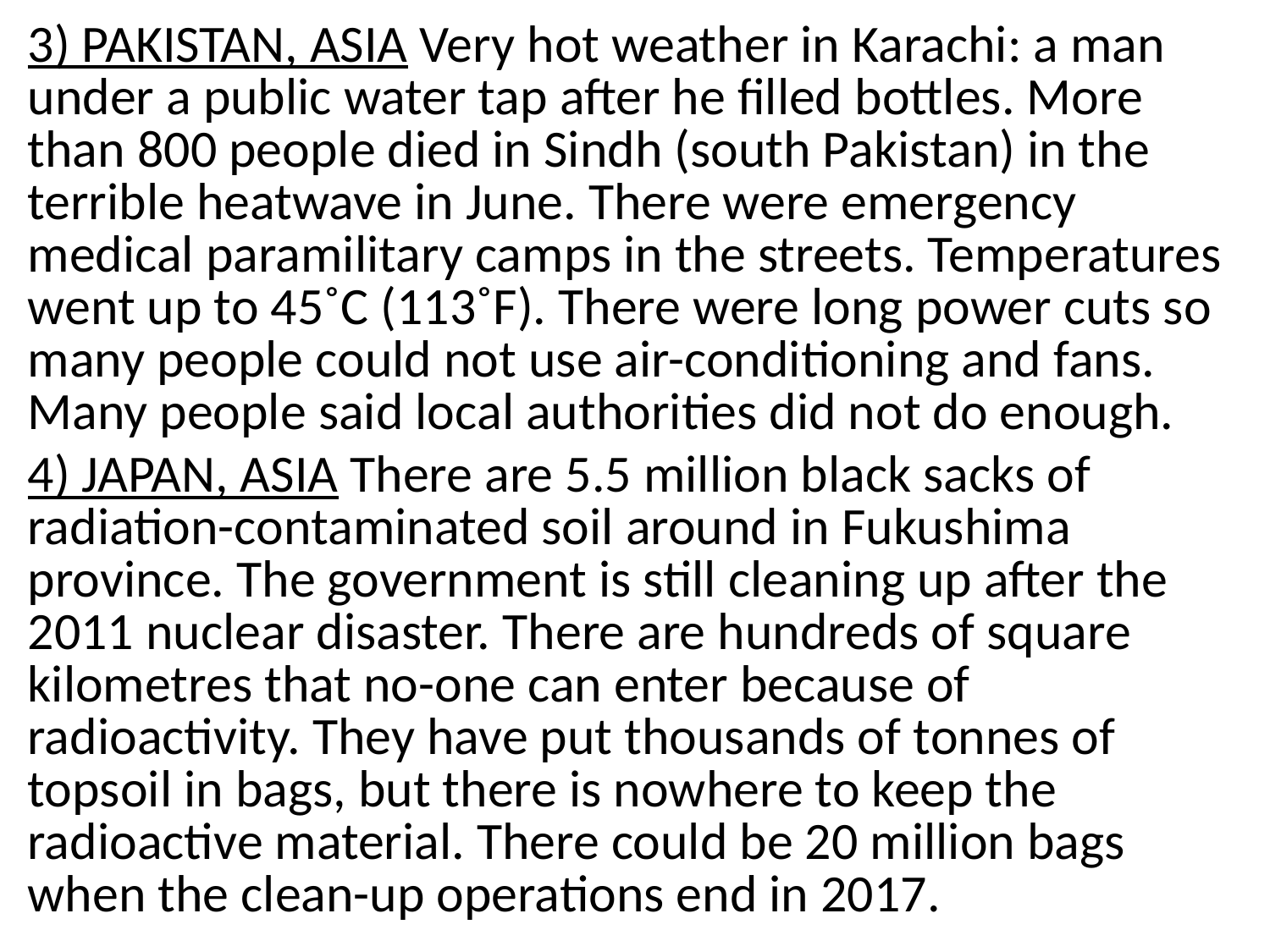

3) PAKISTAN, ASIA Very hot weather in Karachi: a man under a public water tap after he filled bottles. More than 800 people died in Sindh (south Pakistan) in the terrible heatwave in June. There were emergency medical paramilitary camps in the streets. Temperatures went up to 45˚C (113˚F). There were long power cuts so many people could not use air-conditioning and fans. Many people said local authorities did not do enough.
4) JAPAN, ASIA There are 5.5 million black sacks of radiation-contaminated soil around in Fukushima province. The government is still cleaning up after the 2011 nuclear disaster. There are hundreds of square kilometres that no-one can enter because of radioactivity. They have put thousands of tonnes of topsoil in bags, but there is nowhere to keep the radioactive material. There could be 20 million bags when the clean-up operations end in 2017.